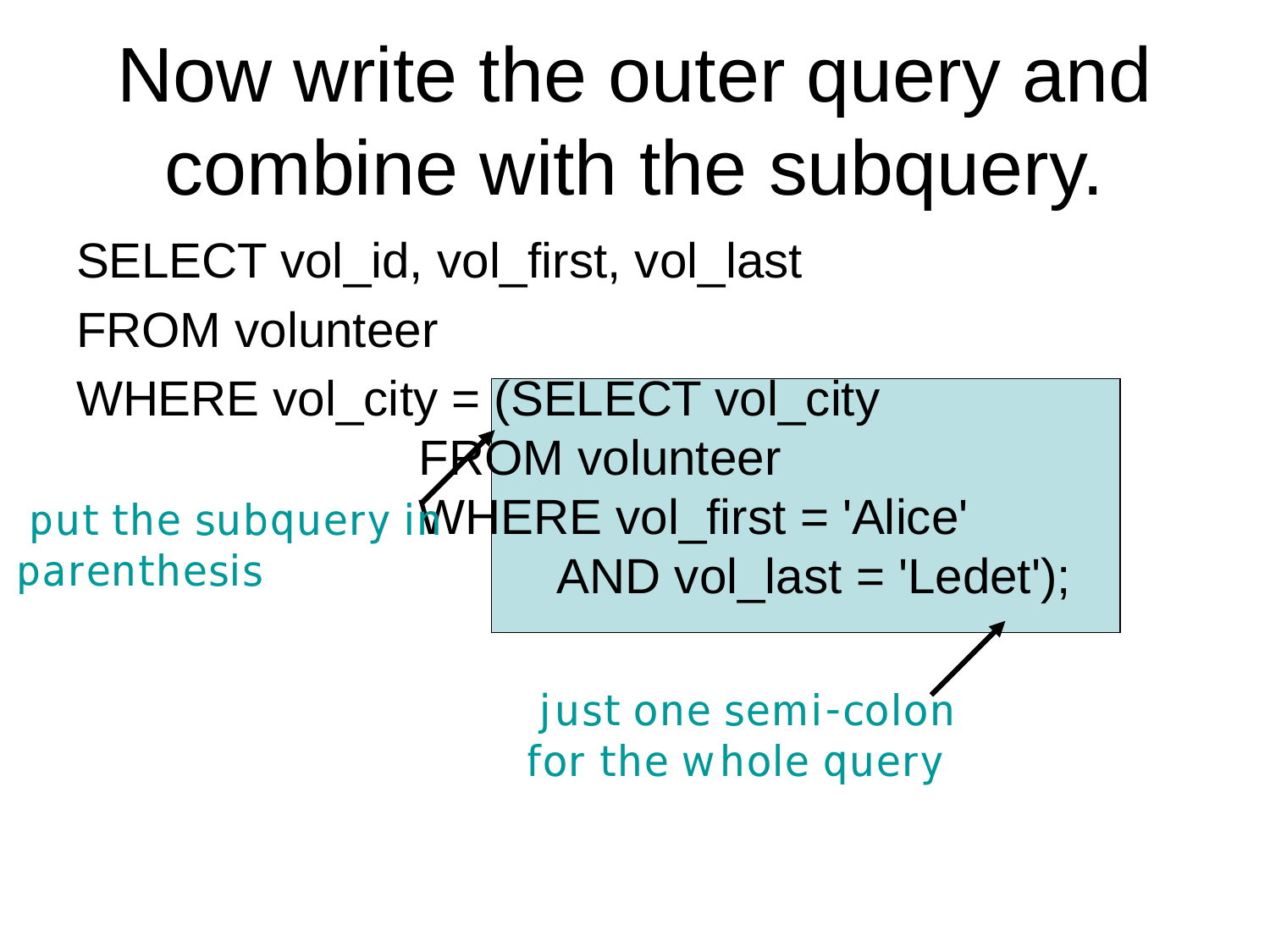

# Now write the outer query and combine with the subquery.
SELECT vol_id, vol_first, vol_last
FROM volunteer
WHERE vol_city = (SELECT vol_city                  			   FROM volunteer                  			   WHERE vol_first = 'Alice'                   			    AND vol_last = 'Ledet');

 put the subquery in
parenthesis

 just one semi-colon
for the whole query